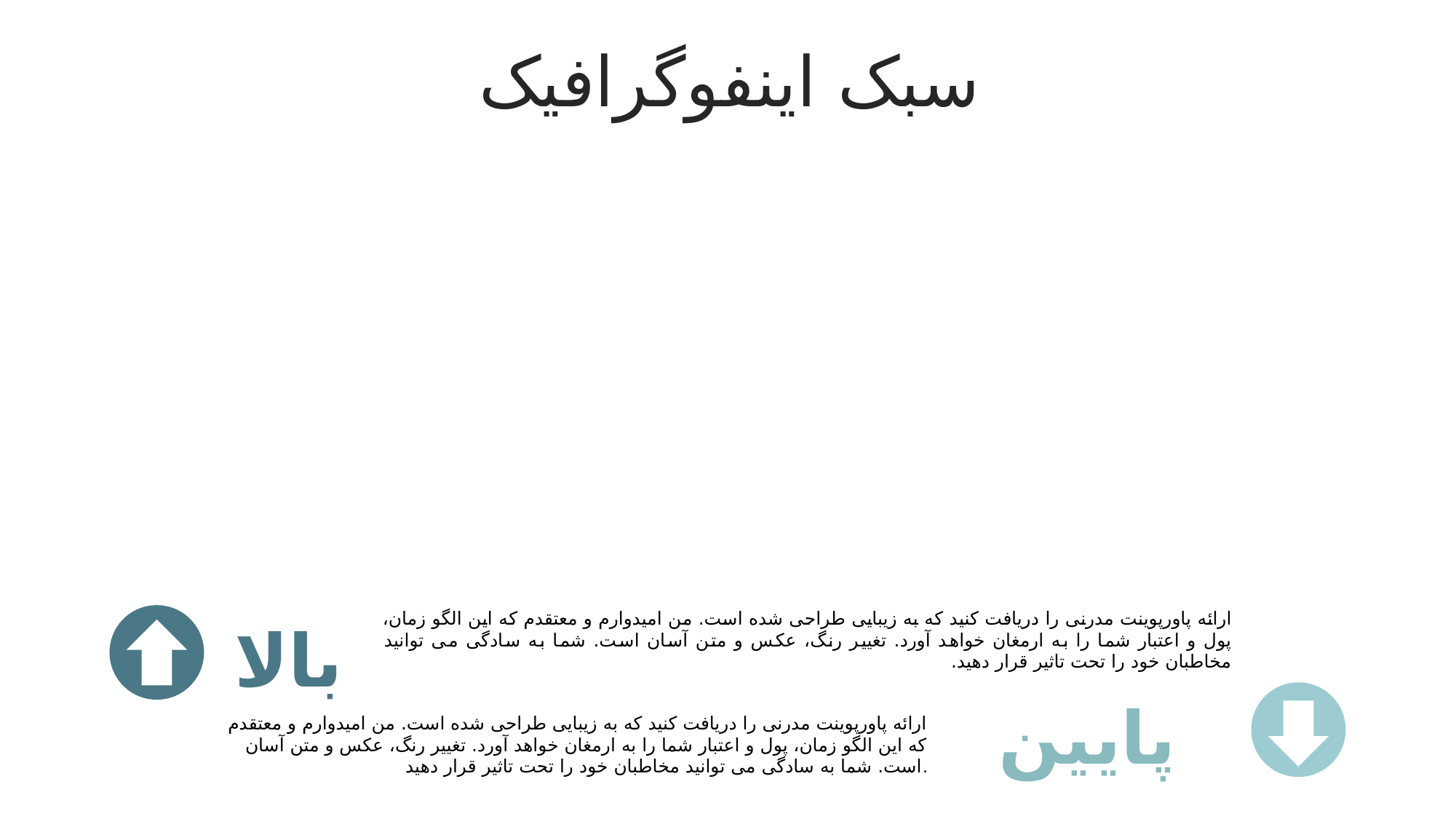

سبک اینفوگرافیک

ارائه پاورپوینت مدرنی را دریافت کنید که به زیبایی طراحی شده است. من امیدوارم و معتقدم که این الگو زمان، پول و اعتبار شما را به ارمغان خواهد آورد. تغییر رنگ، عکس و متن آسان است. شما به سادگی می توانید مخاطبان خود را تحت تاثیر قرار دهید.

بالا

پایین
ارائه پاورپوینت مدرنی را دریافت کنید که به زیبایی طراحی شده است. من امیدوارم و معتقدم که این الگو زمان، پول و اعتبار شما را به ارمغان خواهد آورد. تغییر رنگ، عکس و متن آسان است. شما به سادگی می توانید مخاطبان خود را تحت تاثیر قرار دهید.